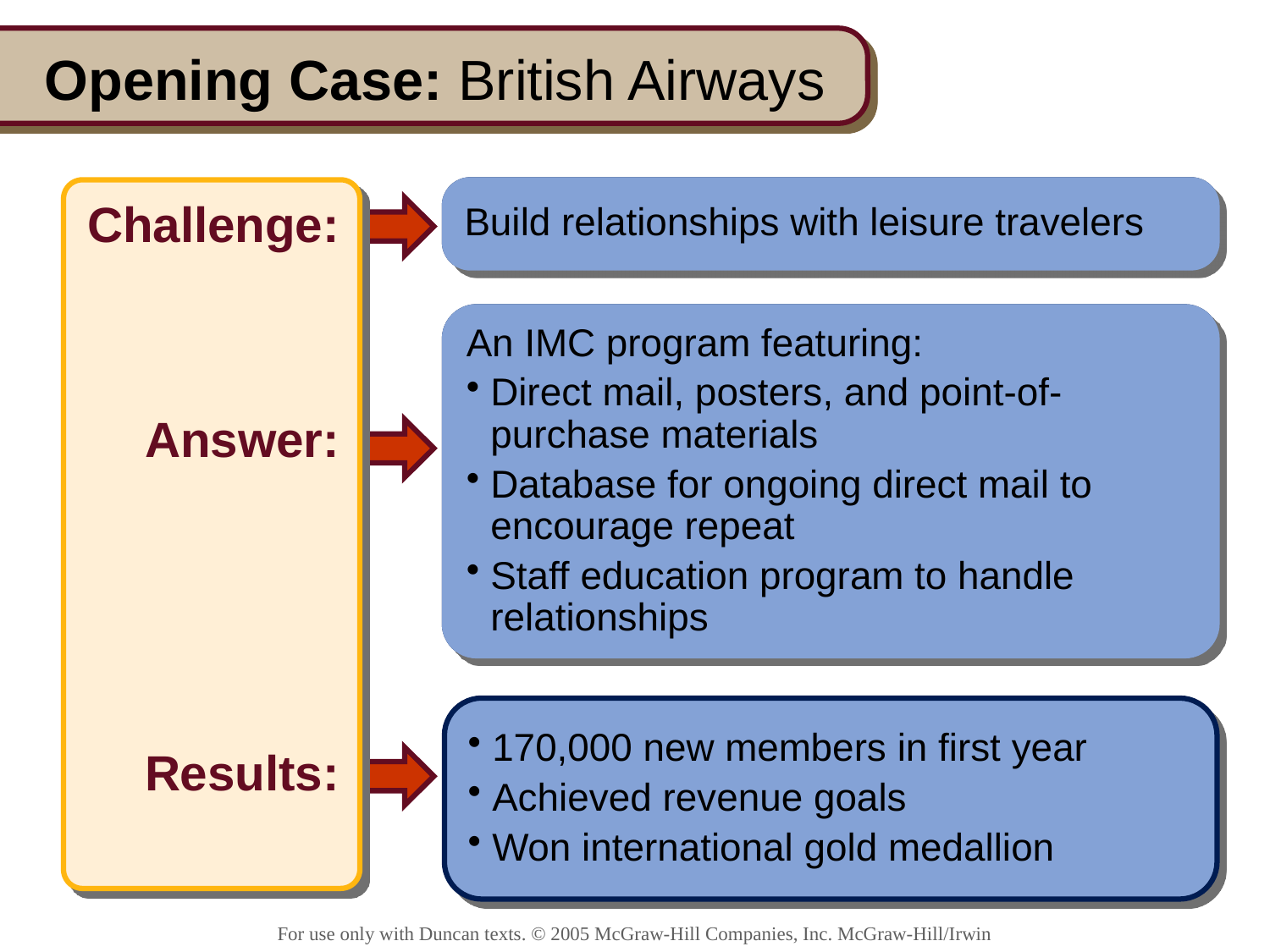

# Opening Case: British Airways

Challenge:
Answer:
Results:
Build relationships with leisure travelers

Build relationships with leisure travelers
An IMC program featuring:
Direct mail, posters, and point-of-purchase materials
Database for ongoing direct mail to encourage repeat
Staff education program to handle relationships

An IMC program featuring:
Direct mail, posters, and point-of-purchase materials
Database for ongoing direct mail to encourage repeat
Staff education program to handle relationships
170,000 new members in first year
Achieved revenue goals
Won international gold medallion